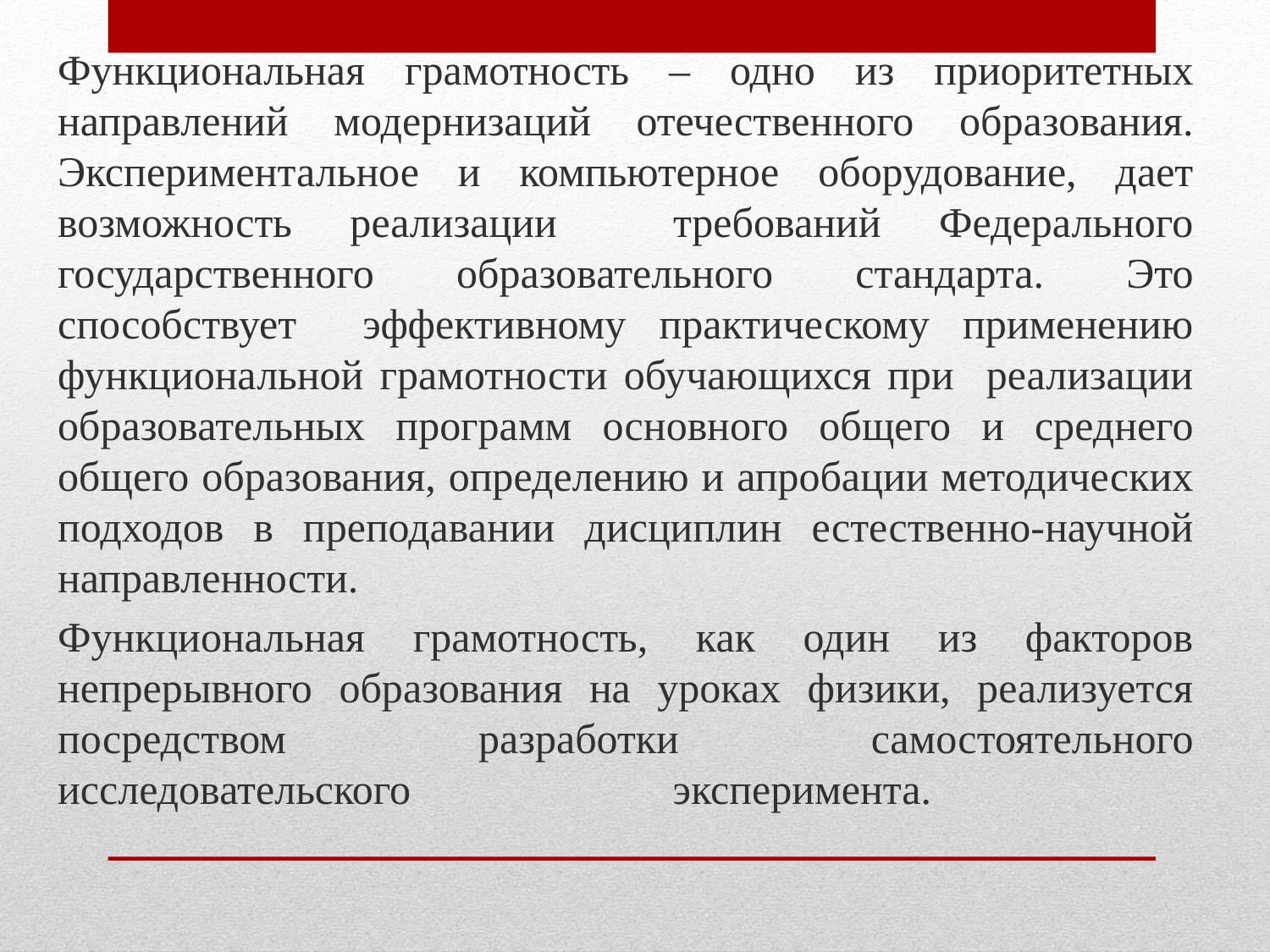

Функциональная грамотность – одно из приоритетных направлений модернизаций отечественного образования. Экспериментальное и компьютерное оборудование, дает возможность реализации  требований Федерального государственного образовательного стандарта. Это способствует  эффективному практическому применению функциональной грамотности обучающихся при  реализации образовательных программ основного общего и среднего общего образования, определению и апробации методических подходов в преподавании дисциплин естественно-научной направленности.
Функциональная грамотность, как один из факторов непрерывного образования на уроках физики, реализуется посредством разработки самостоятельного исследовательского эксперимента.